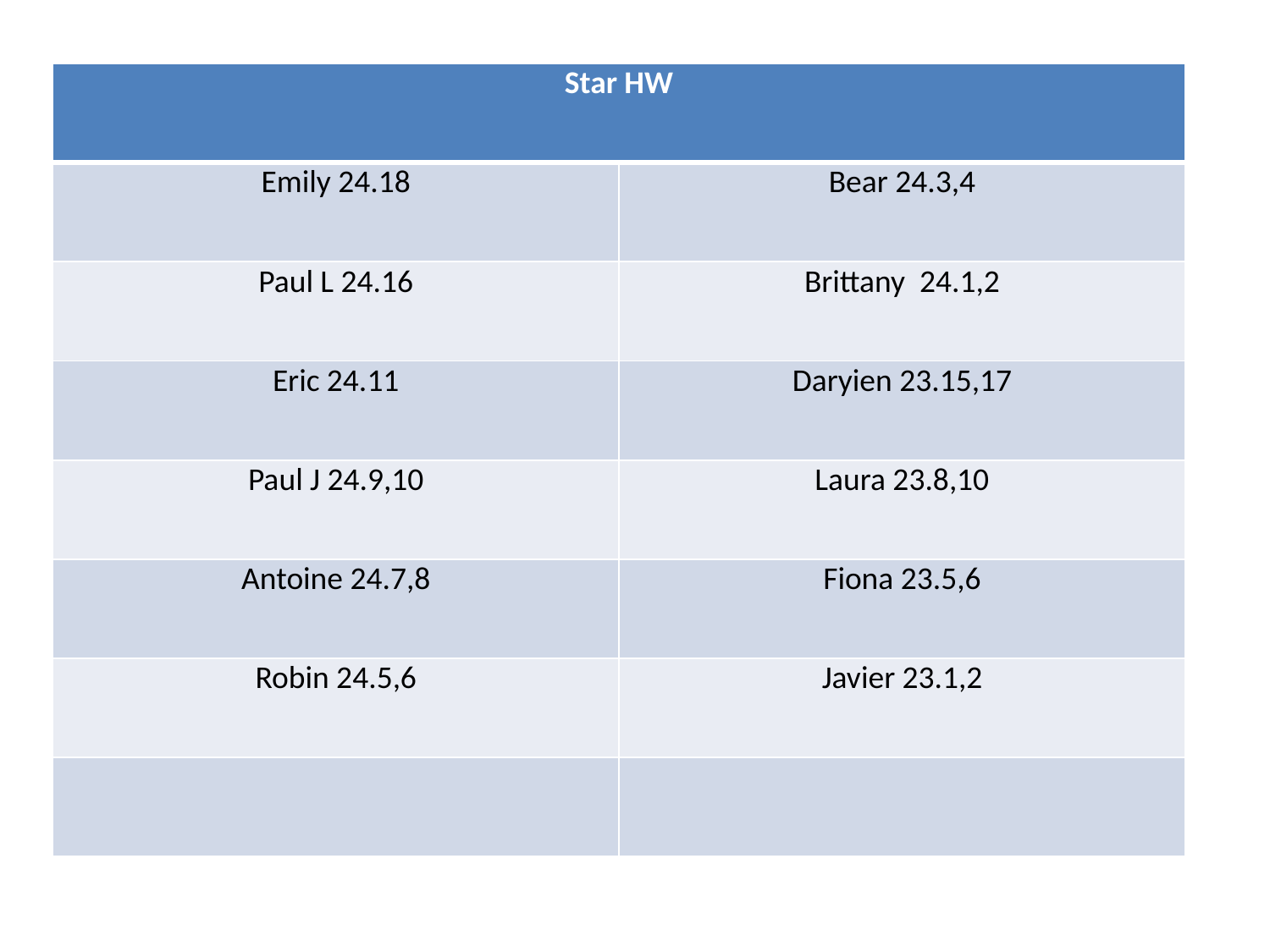

| Star HW |  |
| --- | --- |
| Emily 24.18 | Bear 24.3,4 |
| Paul L 24.16 | Brittany 24.1,2 |
| Eric 24.11 | Daryien 23.15,17 |
| Paul J 24.9,10 | Laura 23.8,10 |
| Antoine 24.7,8 | Fiona 23.5,6 |
| Robin 24.5,6 | Javier 23.1,2 |
|  |  |